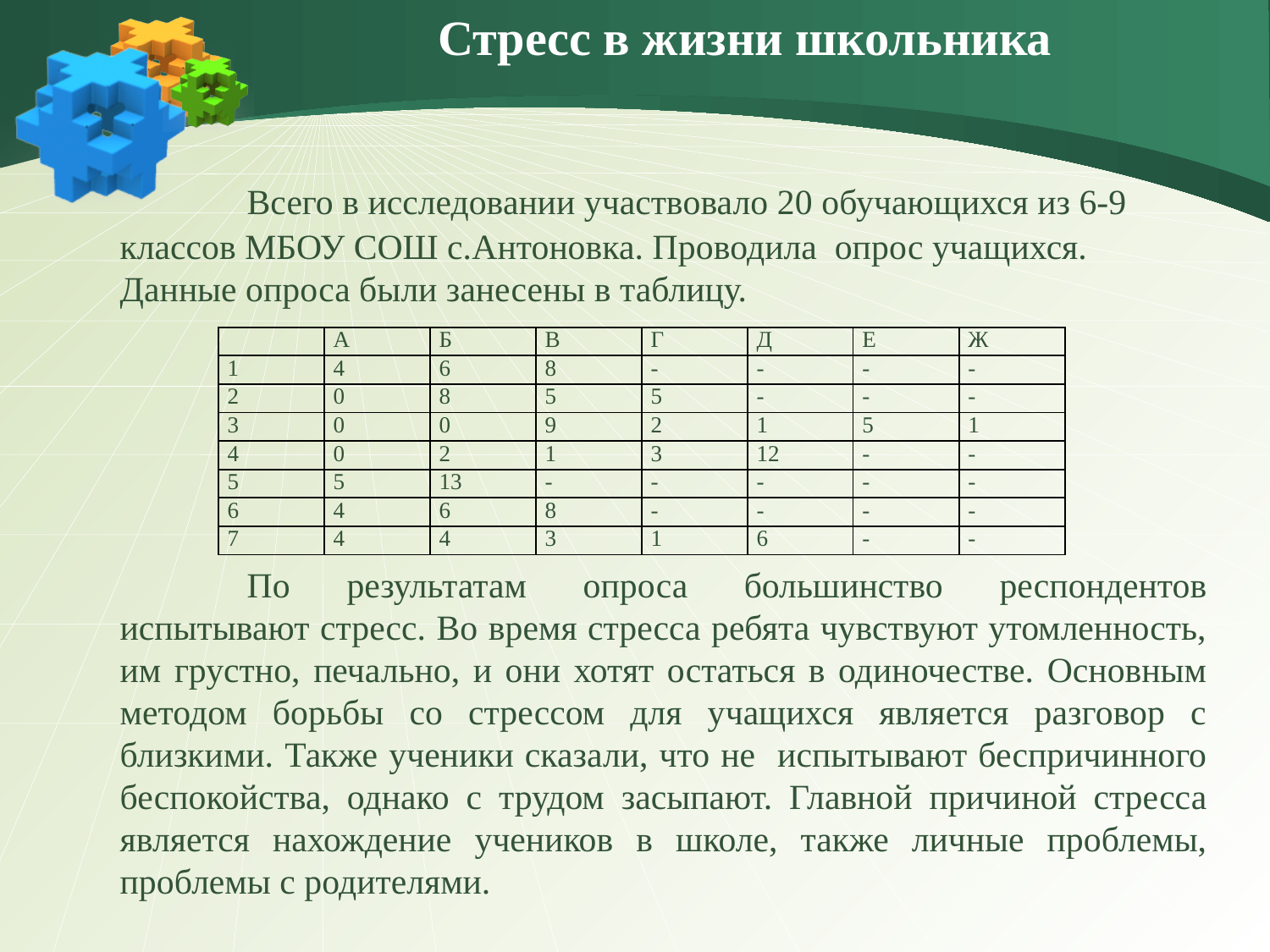

# Стресс в жизни школьника

		Всего в исследовании участвовало 20 обучающихся из 6-9 классов МБОУ СОШ с.Антоновка. Проводила  опрос учащихся. Данные опроса были занесены в таблицу.

		По результатам опроса большинство респондентов испытывают стресс. Во время стресса ребята чувствуют утомленность, им грустно, печально, и они хотят остаться в одиночестве. Основным методом борьбы со стрессом для учащихся является разговор с близкими. Также ученики сказали, что не  испытывают беспричинного беспокойства, однако с трудом засыпают. Главной причиной стресса является нахождение учеников в школе, также личные проблемы, проблемы с родителями.

|  | А | Б | В | Г | Д | Е | Ж |
| --- | --- | --- | --- | --- | --- | --- | --- |
| 1 | 4 | 6 | 8 | - | - | - | - |
| 2 | 0 | 8 | 5 | 5 | - | - | - |
| 3 | 0 | 0 | 9 | 2 | 1 | 5 | 1 |
| 4 | 0 | 2 | 1 | 3 | 12 | - | - |
| 5 | 5 | 13 | - | - | - | - | - |
| 6 | 4 | 6 | 8 | - | - | - | - |
| 7 | 4 | 4 | 3 | 1 | 6 | - | - |